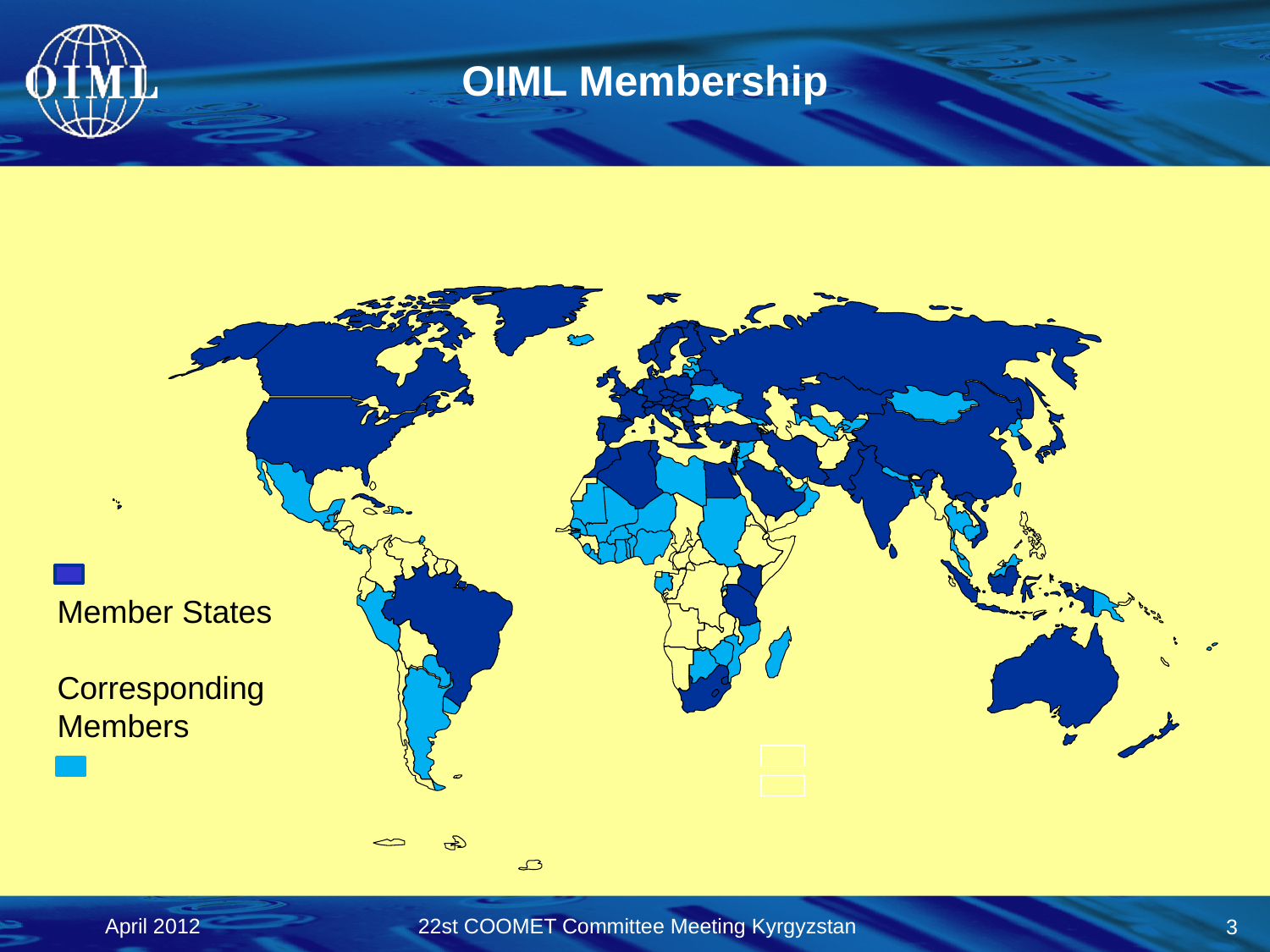

# OIML Membership

     Member States

     Corresponding
     Members

 April 2012
22st COOMET Committee Meeting Kyrgyzstan
3